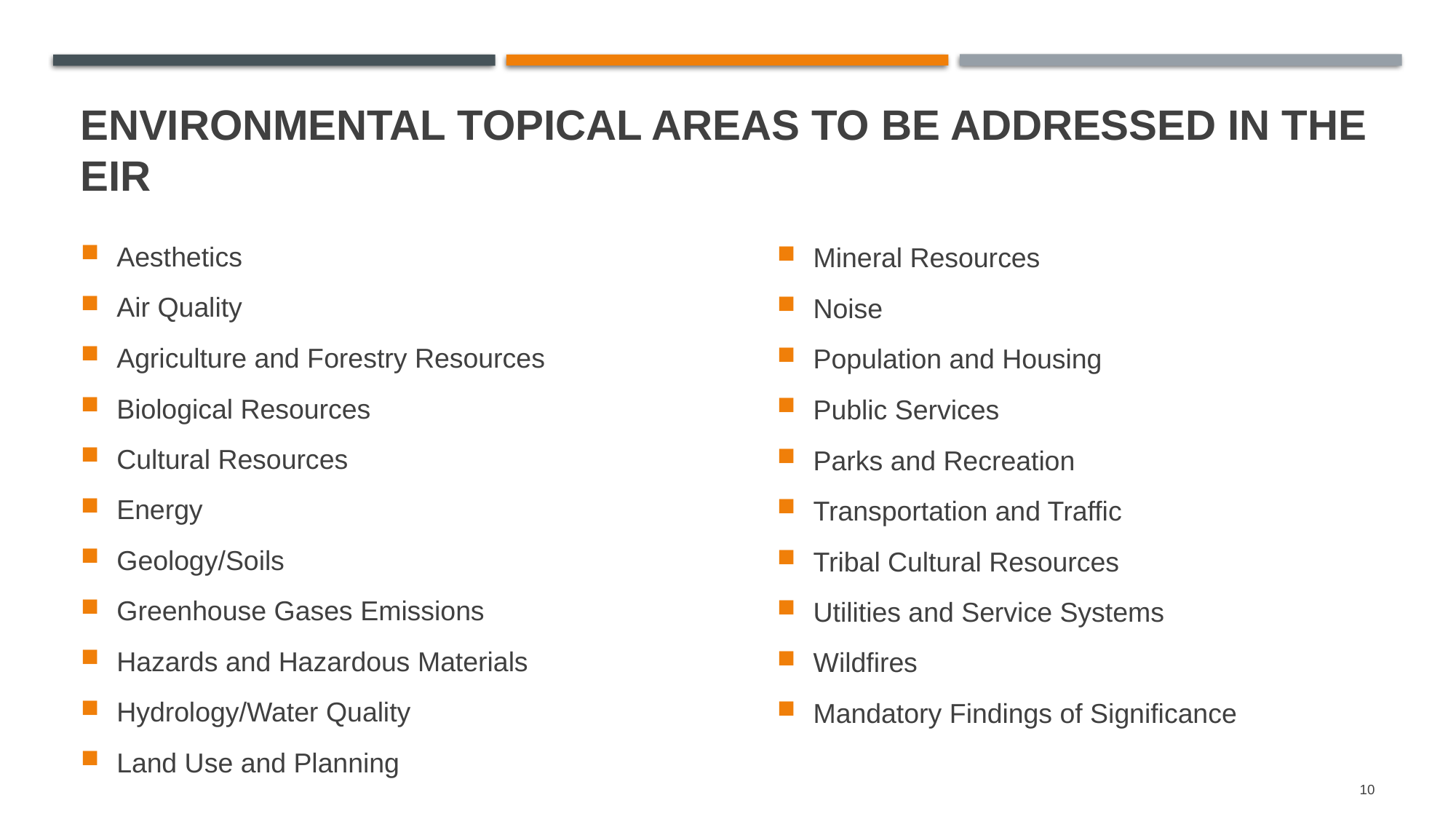

# Environmental topical areas to be Addressed in the EIR
Mineral Resources
Noise
Population and Housing
Public Services
Parks and Recreation
Transportation and Traffic
Tribal Cultural Resources
Utilities and Service Systems
Wildfires
Mandatory Findings of Significance
Aesthetics
Air Quality
Agriculture and Forestry Resources
Biological Resources
Cultural Resources
Energy
Geology/Soils
Greenhouse Gases Emissions
Hazards and Hazardous Materials
Hydrology/Water Quality
Land Use and Planning

10